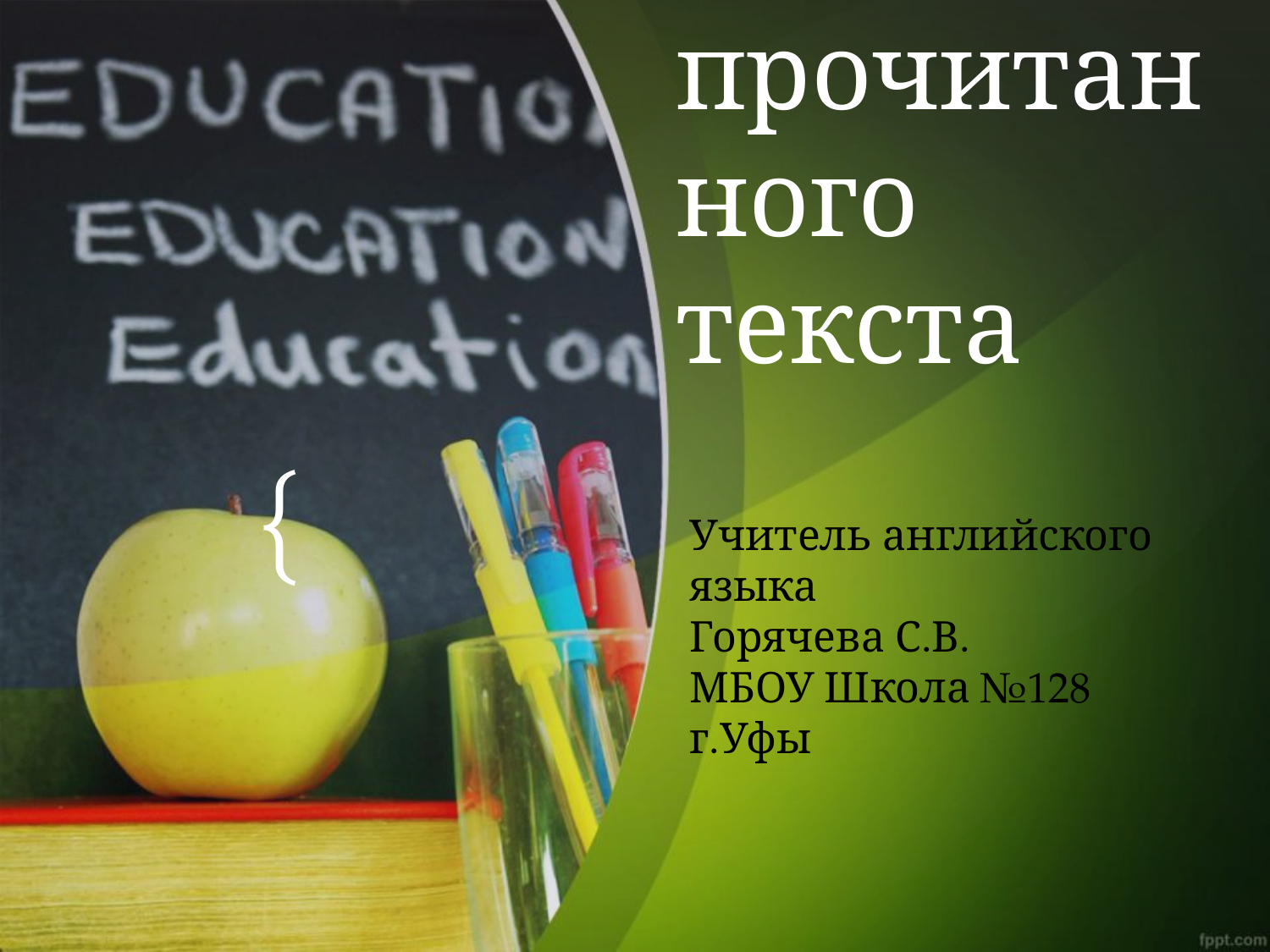

# What’s Your Opinion? Развитие продуктивных навыков на основе прочитанного текста
Учитель английского языка
Горячева С.В.
МБОУ Школа №128 г.Уфы